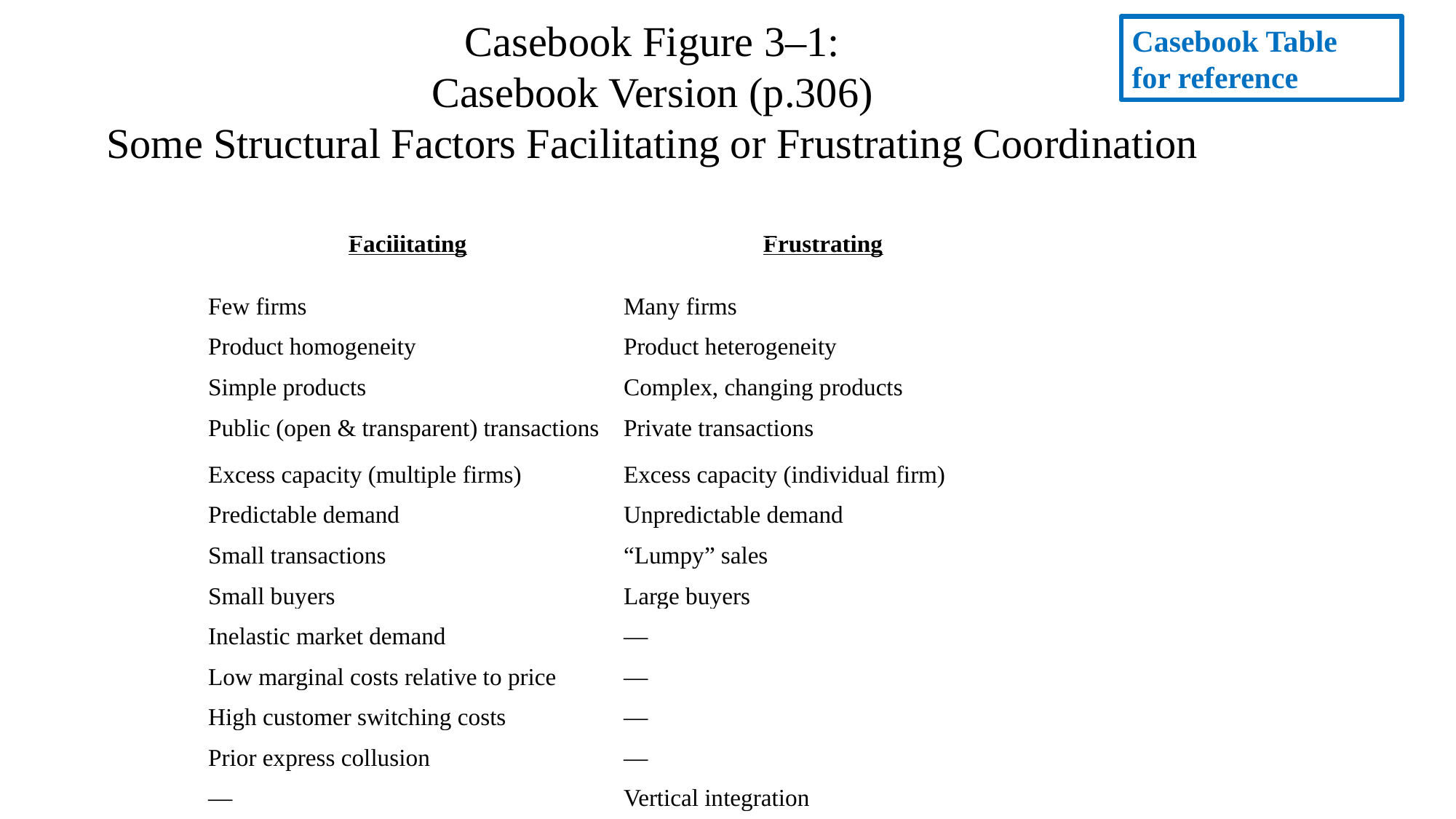

Casebook Figure 3–1:
Casebook Version (p.306)
Some Structural Factors Facilitating or Frustrating Coordination
Casebook Table
for reference
| Facilitating | Frustrating |
| --- | --- |
| Few firms | Many firms |
| Product homogeneity | Product heterogeneity |
| Simple products | Complex, changing products |
| Public (open & transparent) transactions | Private transactions |
| Excess capacity (multiple firms) | Excess capacity (individual firm) |
| Predictable demand | Unpredictable demand |
| Small transactions | “Lumpy” sales |
| Small buyers | Large buyers |
| Inelastic market demand | — |
| Low marginal costs relative to price | — |
| High customer switching costs | — |
| Prior express collusion | — |
| — | Vertical integration |
| — | Sale of complementary products |